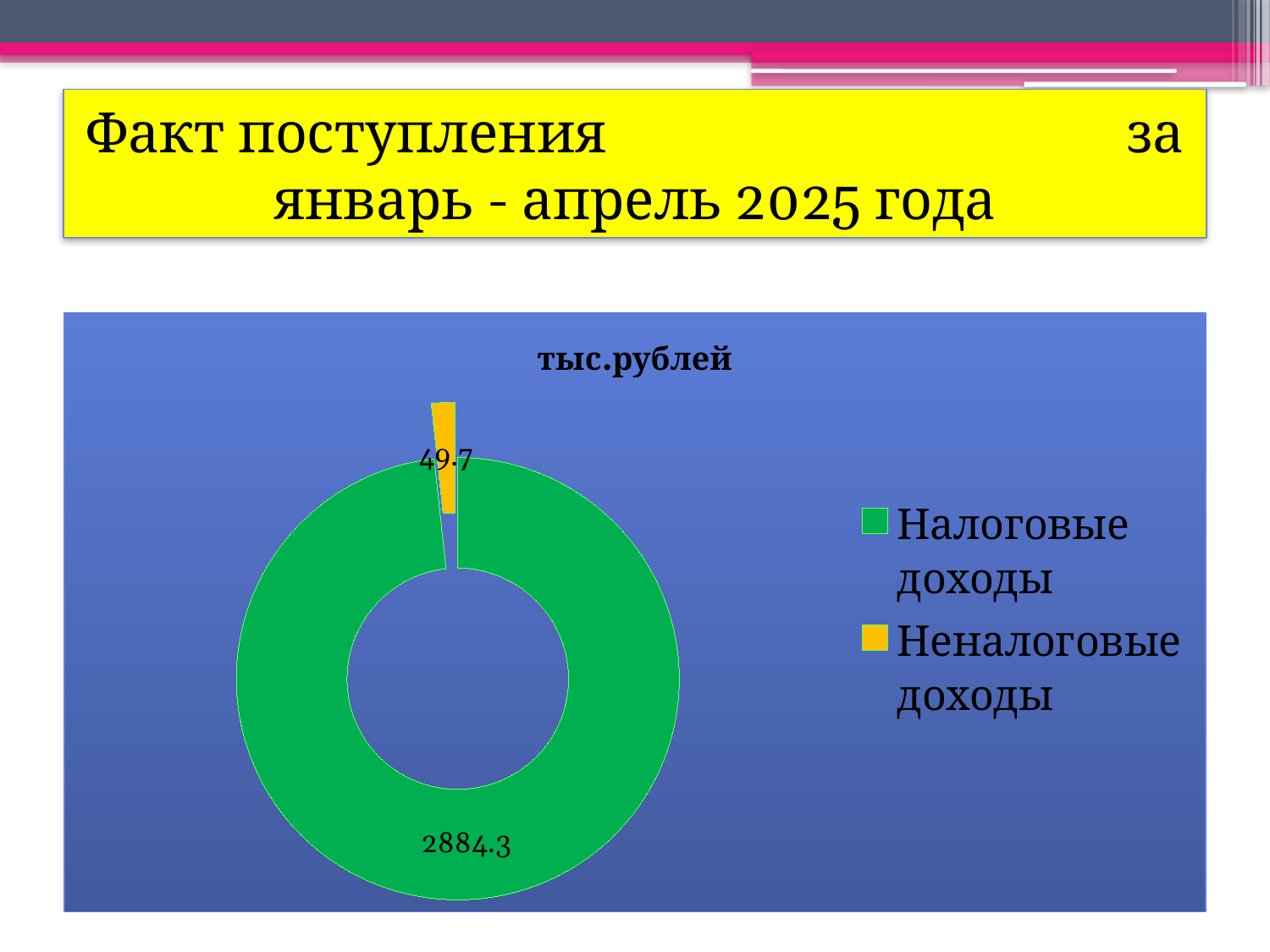

# Факт поступления                                       за январь - апрель 2025 года

### Chart: тыс.рублей

| Category | тыс.рублей |
|---|---|
| Налоговые доходы | 2884.3 |
| Неналоговые доходы | 49.7 |